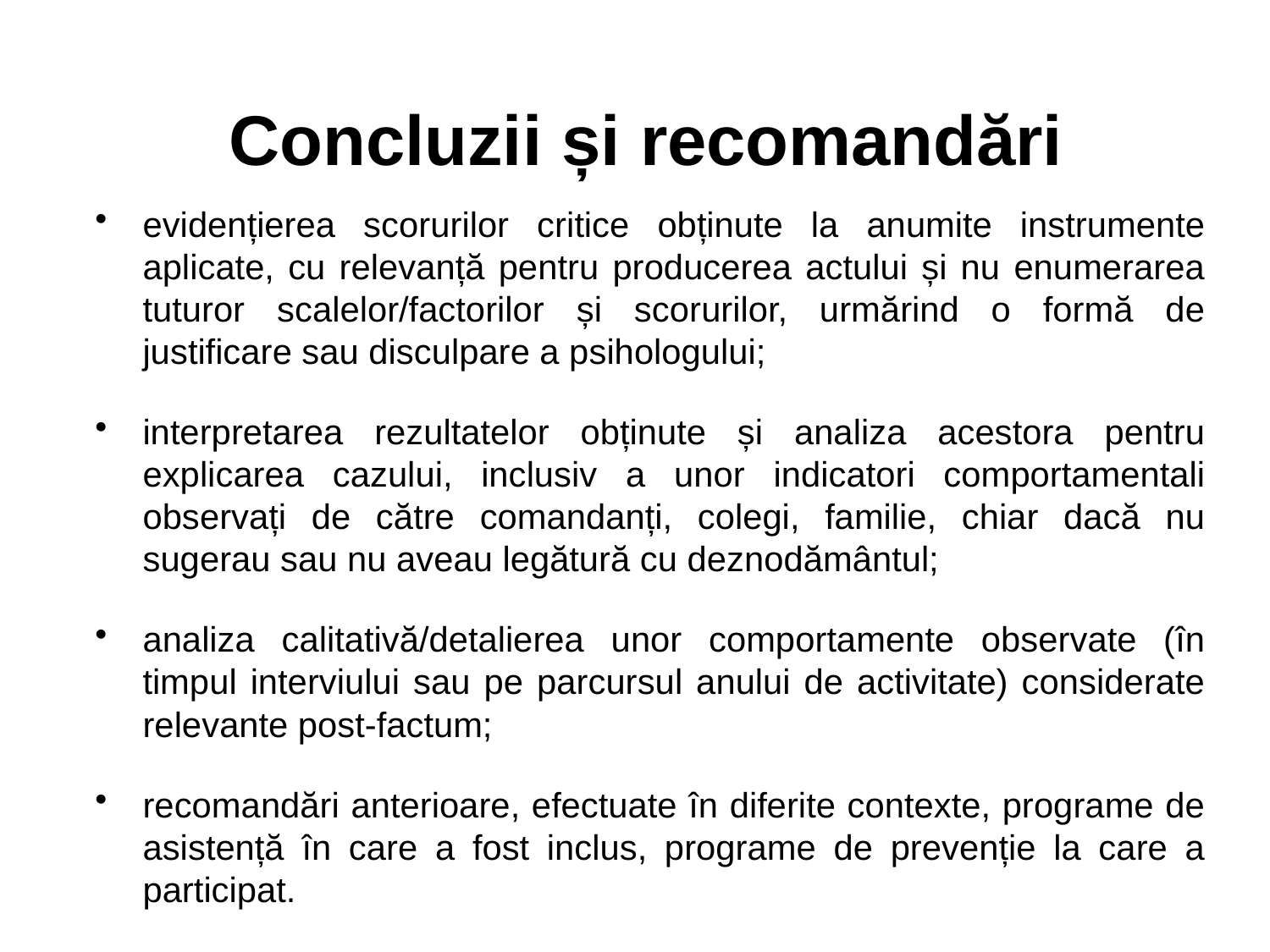

Concluzii și recomandări
evidențierea scorurilor critice obținute la anumite instrumente aplicate, cu relevanță pentru producerea actului și nu enumerarea tuturor scalelor/factorilor și scorurilor, urmărind o formă de justificare sau disculpare a psihologului;

interpretarea rezultatelor obținute și analiza acestora pentru explicarea cazului, inclusiv a unor indicatori comportamentali observați de către comandanți, colegi, familie, chiar dacă nu sugerau sau nu aveau legătură cu deznodământul;

analiza calitativă/detalierea unor comportamente observate (în timpul interviului sau pe parcursul anului de activitate) considerate relevante post-factum;

recomandări anterioare, efectuate în diferite contexte, programe de asistență în care a fost inclus, programe de prevenție la care a participat.